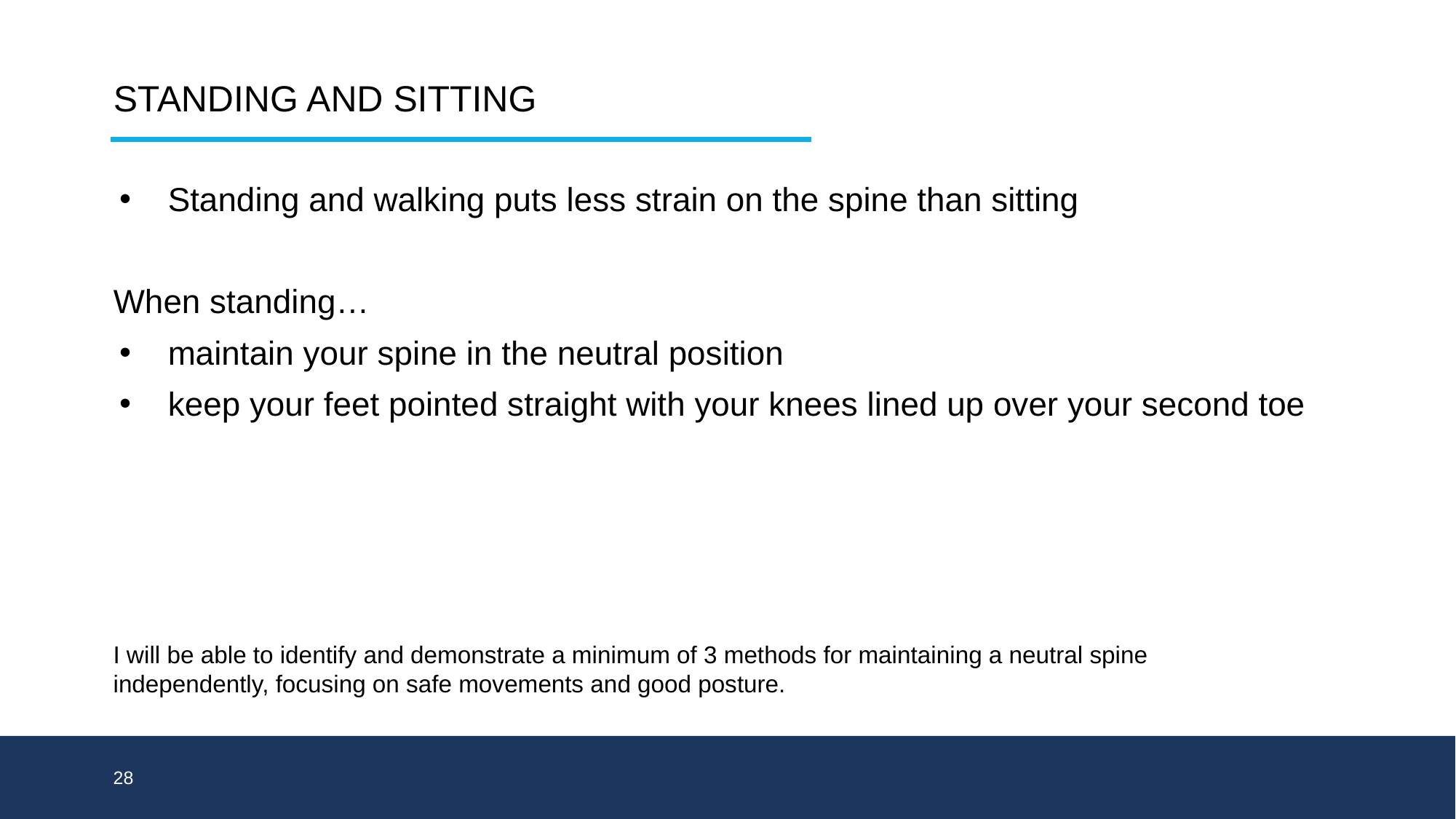

# Standing and Sitting
Standing and walking puts less strain on the spine than sitting

When standing…
maintain your spine in the neutral position
keep your feet pointed straight with your knees lined up over your second toe

I will be able to identify and demonstrate a minimum of 3 methods for maintaining a neutral spine independently, focusing on safe movements and good posture.